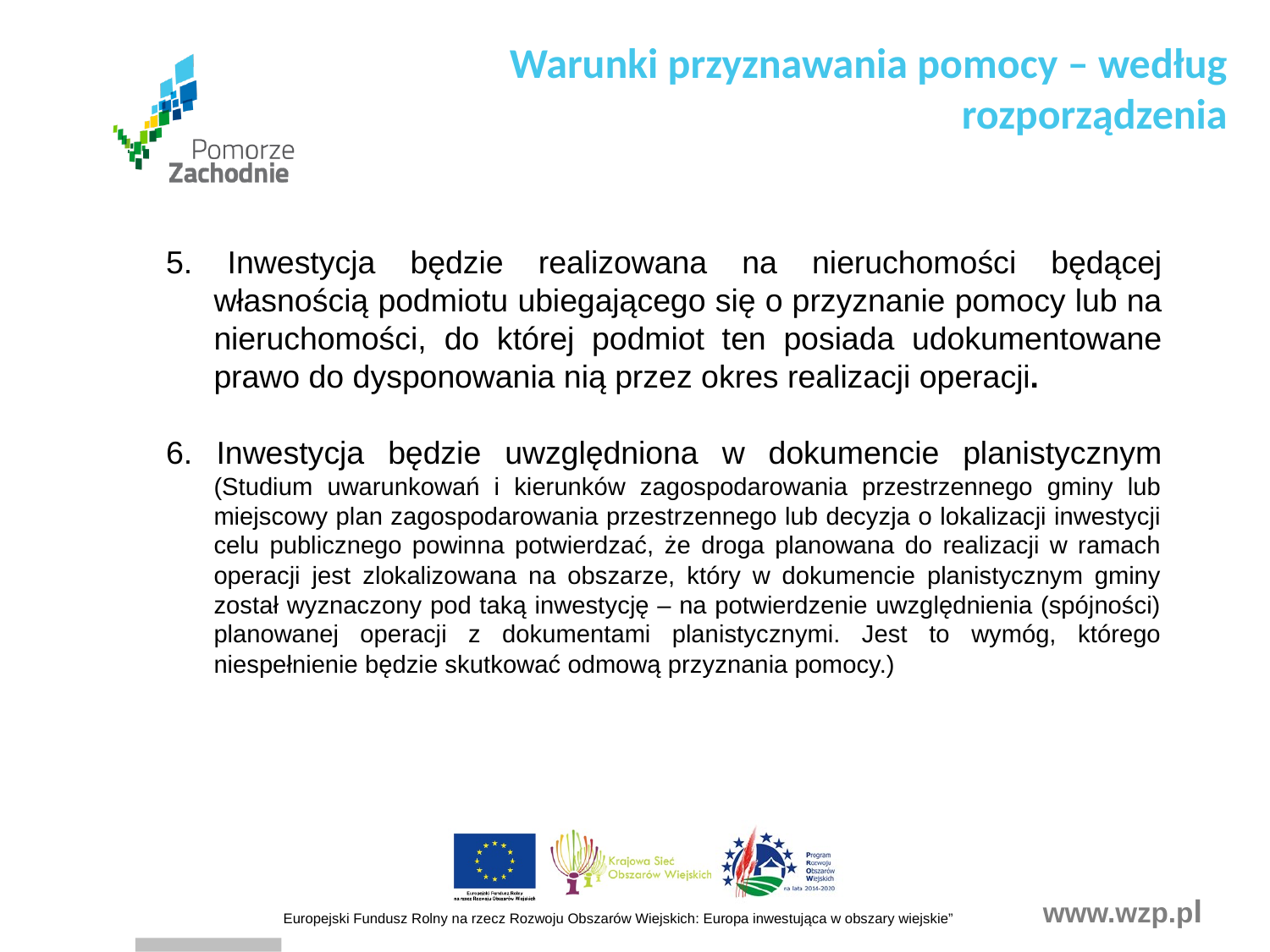

Warunki przyznawania pomocy – według rozporządzenia
5. Inwestycja będzie realizowana na nieruchomości będącej własnością podmiotu ubiegającego się o przyznanie pomocy lub na nieruchomości, do której podmiot ten posiada udokumentowane prawo do dysponowania nią przez okres realizacji operacji.

6. Inwestycja będzie uwzględniona w dokumencie planistycznym (Studium uwarunkowań i kierunków zagospodarowania przestrzennego gminy lub miejscowy plan zagospodarowania przestrzennego lub decyzja o lokalizacji inwestycji celu publicznego powinna potwierdzać, że droga planowana do realizacji w ramach operacji jest zlokalizowana na obszarze, który w dokumencie planistycznym gminy został wyznaczony pod taką inwestycję – na potwierdzenie uwzględnienia (spójności) planowanej operacji z dokumentami planistycznymi. Jest to wymóg, którego niespełnienie będzie skutkować odmową przyznania pomocy.)